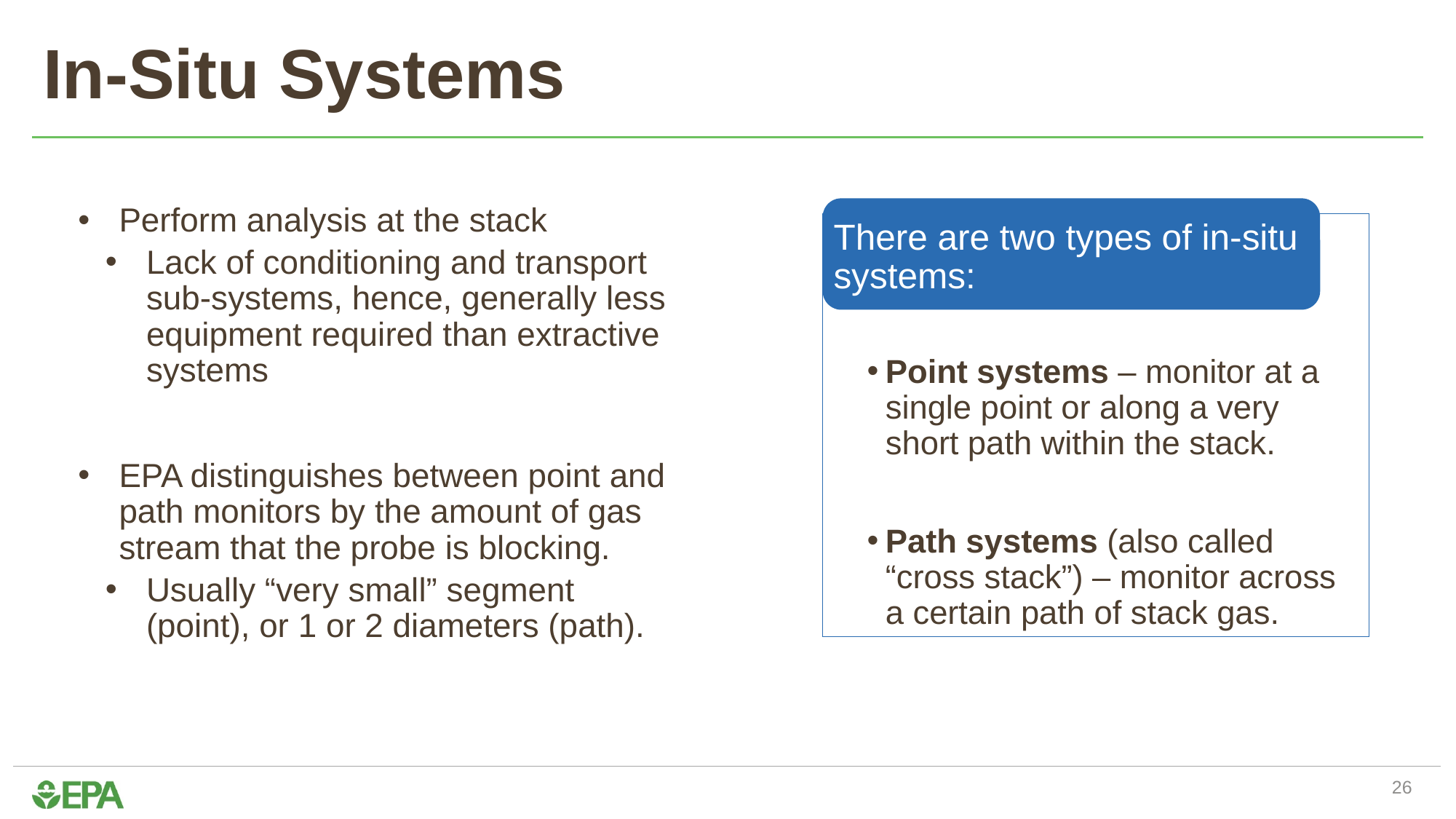

# In-Situ Systems
Perform analysis at the stack
Lack of conditioning and transport sub-systems, hence, generally less equipment required than extractive systems

EPA distinguishes between point and path monitors by the amount of gas stream that the probe is blocking.
Usually “very small” segment (point), or 1 or 2 diameters (path).

There are two types of in-situ systems:

Point systems – monitor at a single point or along a very short path within the stack.

Path systems (also called “cross stack”) – monitor across a certain path of stack gas.
26